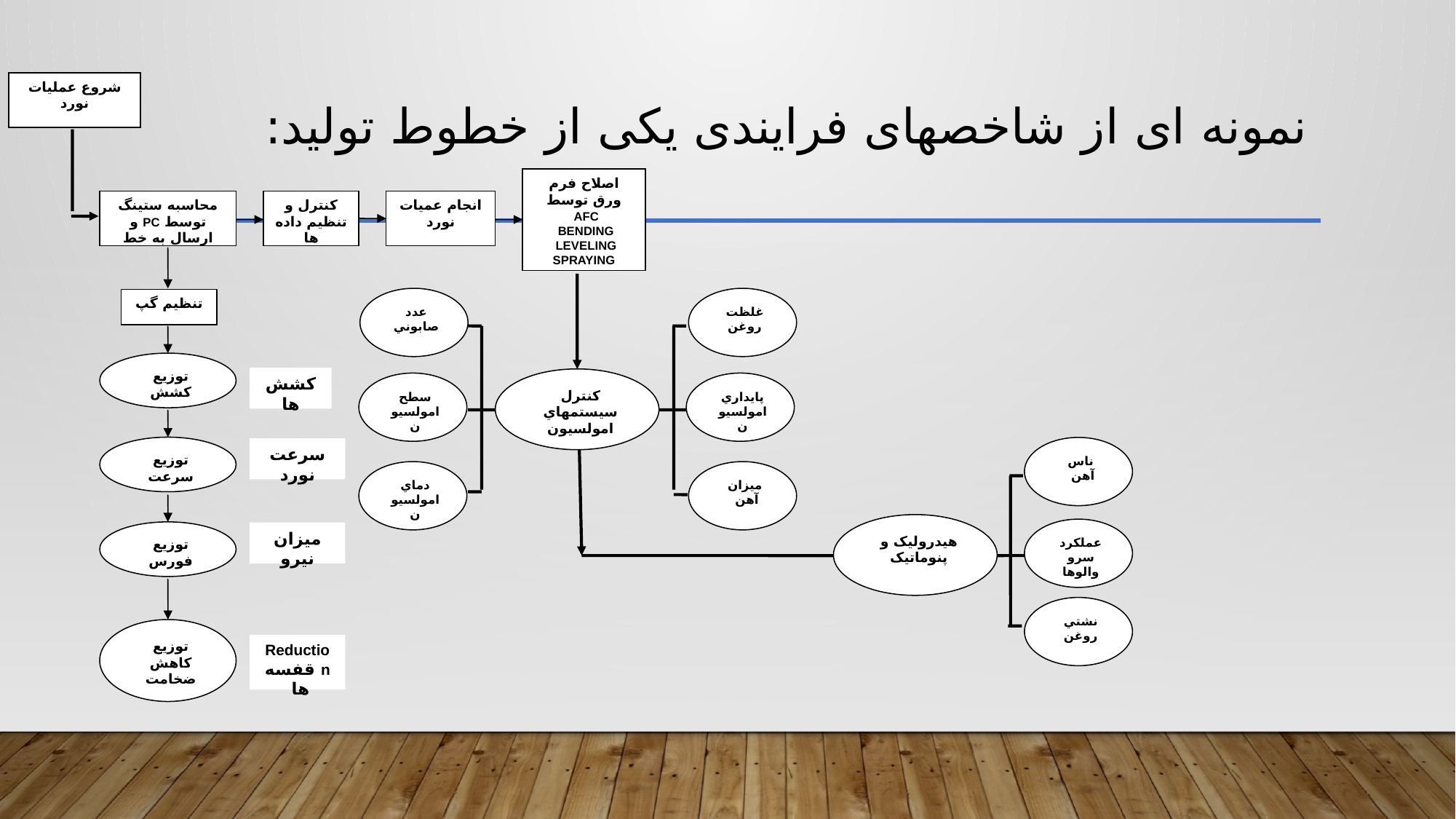

شروع عمليات نورد
# نمونه ای از شاخصهای فرایندی یکی از خطوط تولید:

اصلاح فرم ورق توسط AFC
BENDING
LEVELING
SPRAYING
محاسبه ستينگ توسط PC و ارسال به خط
کنترل و تنظيم داده ها
انجام عميات نورد

عدد صابوني

غلظت روغن
تنظيم گپ

توزيع کشش

کشش ها

کنترل سيستمهاي امولسيون

سطح امولسيون

پايداري امولسيون

توزيع سرعت

ناس آهن
سرعت نورد

دماي امولسيون

ميزان آهن

توزيع فورس

هيدروليک و پنوماتيک

عملکرد سرو والوها
ميزان نيرو

توزيع کاهش ضخامت

نشتي روغن

Reduction قفسه ها